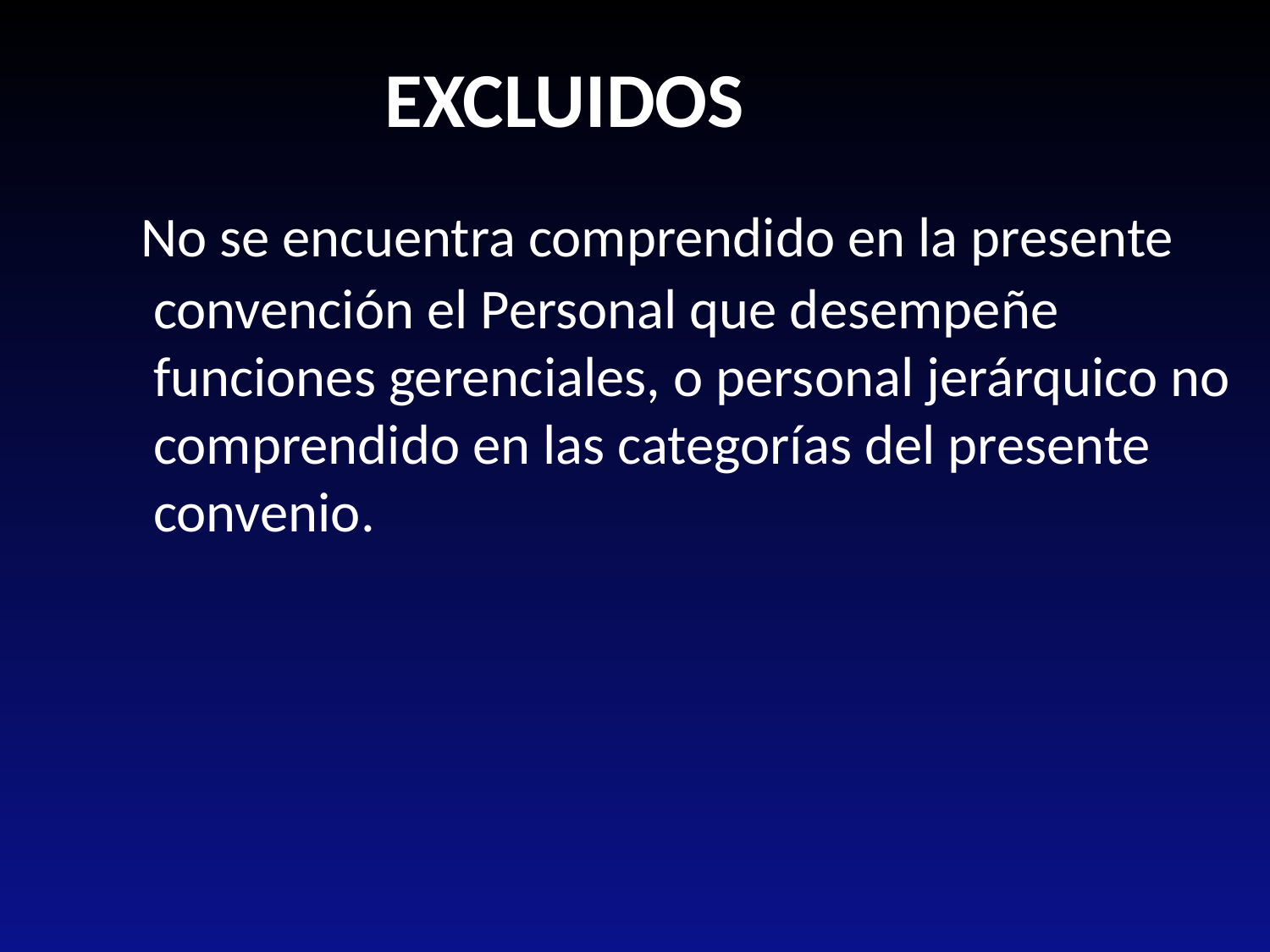

EXCLUIDOS
  No se encuentra comprendido en la presente convención el Personal que desempeñe funciones gerenciales, o personal jerárquico no comprendido en las categorías del presente convenio.